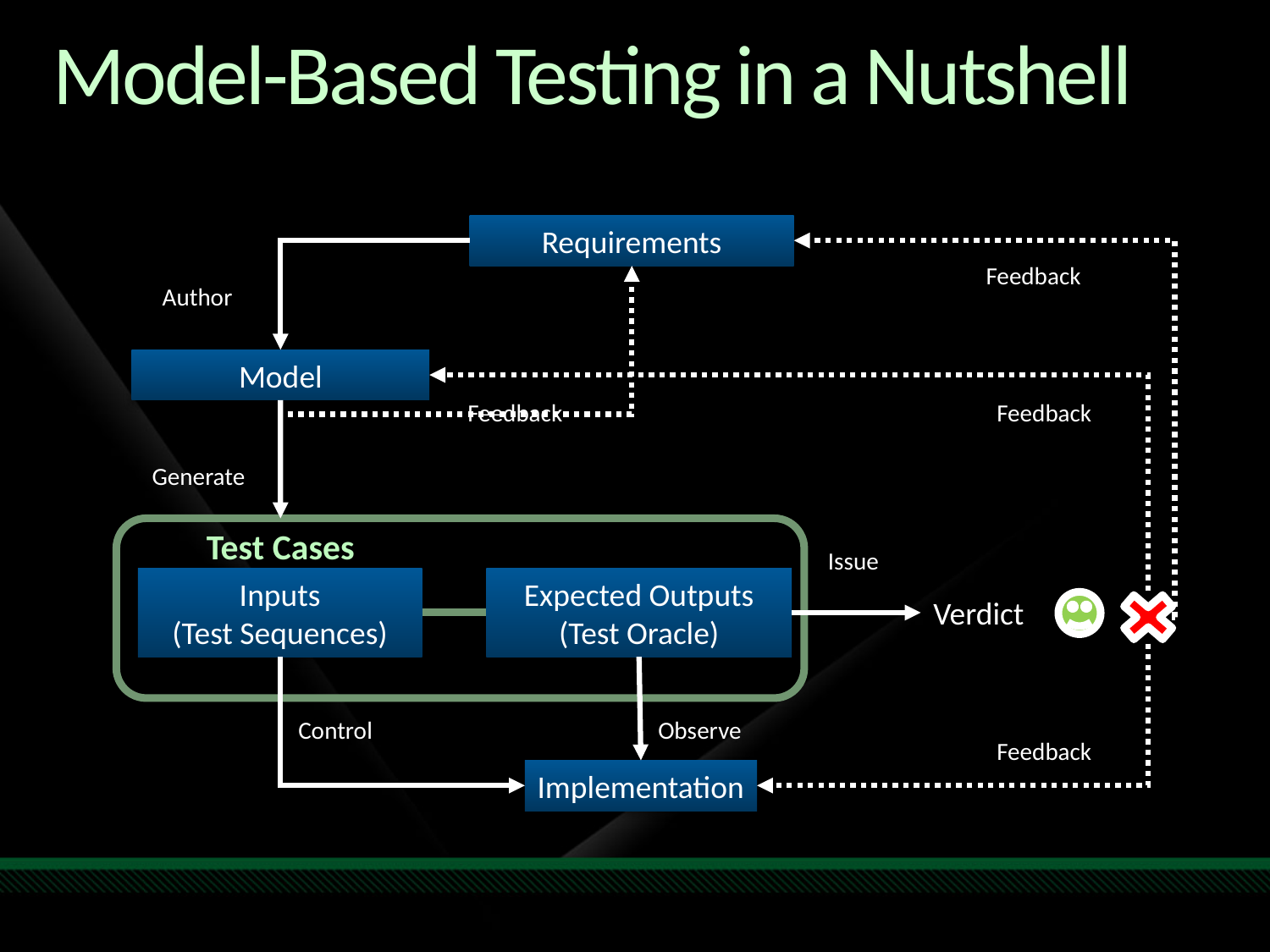

# Model-Based Testing in a Nutshell
Requirements
Feedback
Author
Model
Feedback
Feedback
Generate

Test Cases
Issue
Inputs
(Test Sequences)
Expected Outputs (Test Oracle)

Verdict

Control
Observe
Feedback
Implementation